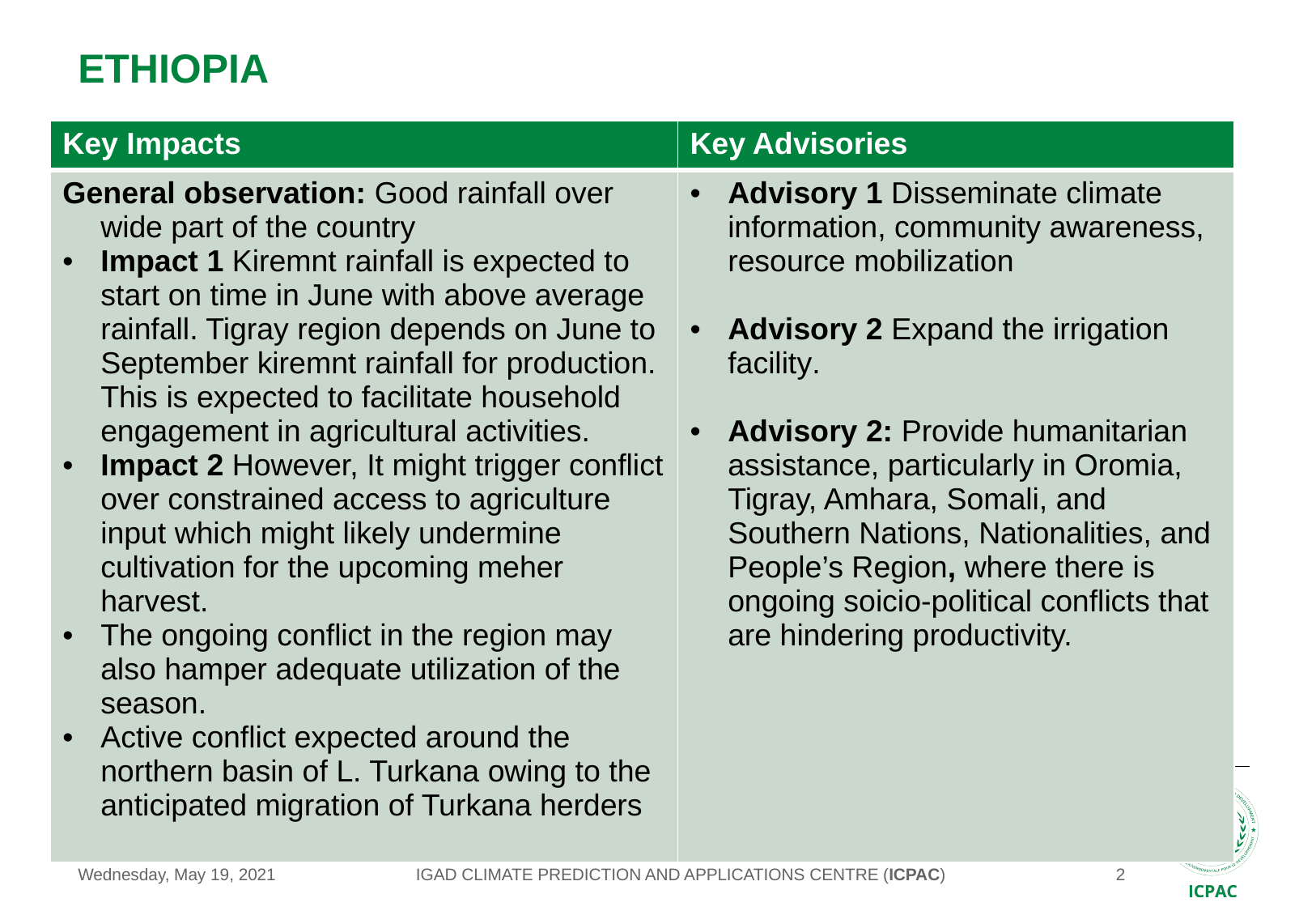

# ETHIOPIA
| Key Impacts | Key Advisories |
| --- | --- |
| General observation: Good rainfall over wide part of the country Impact 1 Kiremnt rainfall is expected to start on time in June with above average rainfall. Tigray region depends on June to September kiremnt rainfall for production. This is expected to facilitate household engagement in agricultural activities. Impact 2 However, It might trigger conflict over constrained access to agriculture input which might likely undermine cultivation for the upcoming meher harvest. The ongoing conflict in the region may also hamper adequate utilization of the season. Active conflict expected around the northern basin of L. Turkana owing to the anticipated migration of Turkana herders | Advisory 1 Disseminate climate information, community awareness, resource mobilization Advisory 2 Expand the irrigation facility. Advisory 2: Provide humanitarian assistance, particularly in Oromia, Tigray, Amhara, Somali, and Southern Nations, Nationalities, and People’s Region, where there is ongoing soicio-political conflicts that are hindering productivity. |
IGAD CLIMATE PREDICTION AND APPLICATIONS CENTRE (ICPAC)
Wednesday, May 19, 2021
2